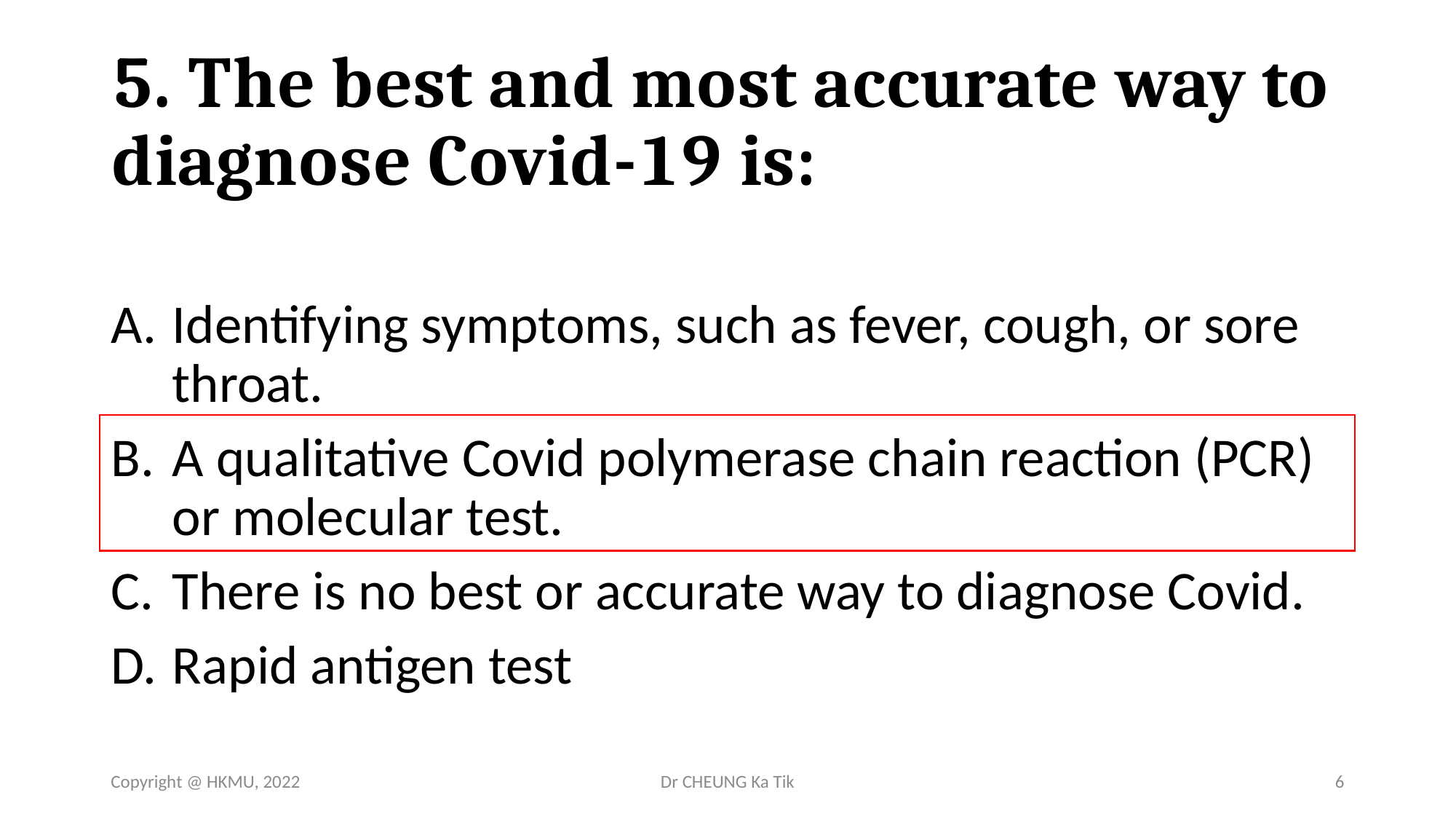

# 5. The best and most accurate way to diagnose Covid-19 is:
Identifying symptoms, such as fever, cough, or sore throat.
A qualitative Covid polymerase chain reaction (PCR) or molecular test.
There is no best or accurate way to diagnose Covid.
Rapid antigen test

Copyright @ HKMU, 2022
Dr CHEUNG Ka Tik
6